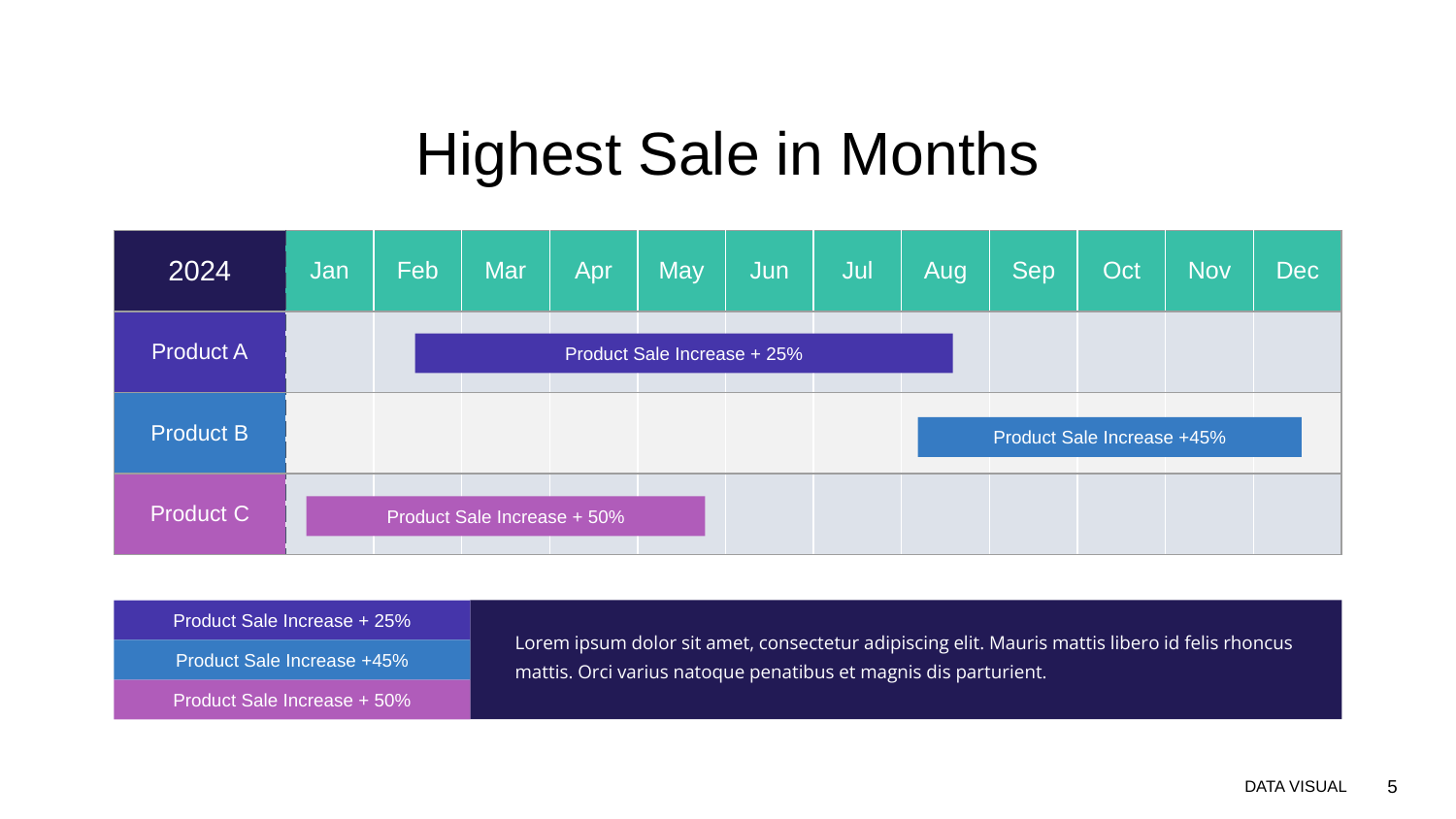

Highest Sale in Months
| 2024 | Jan | Feb | Mar | Apr | May | Jun | Jul | Aug | Sep | Oct | Nov | Dec |
| --- | --- | --- | --- | --- | --- | --- | --- | --- | --- | --- | --- | --- |
| Product A |  |  |  |  |  |  |  |  |  |  |  |  |
| Product B |  |  |  |  |  |  |  |  |  |  |  |  |
| Product C |  |  |  |  |  |  |  |  |  |  |  |  |
Product Sale Increase + 25%
Product Sale Increase +45%
Product Sale Increase + 50%
Product Sale Increase + 25%

Lorem ipsum dolor sit amet, consectetur adipiscing elit. Mauris mattis libero id felis rhoncus mattis. Orci varius natoque penatibus et magnis dis parturient.
Product Sale Increase +45%
Product Sale Increase + 50%